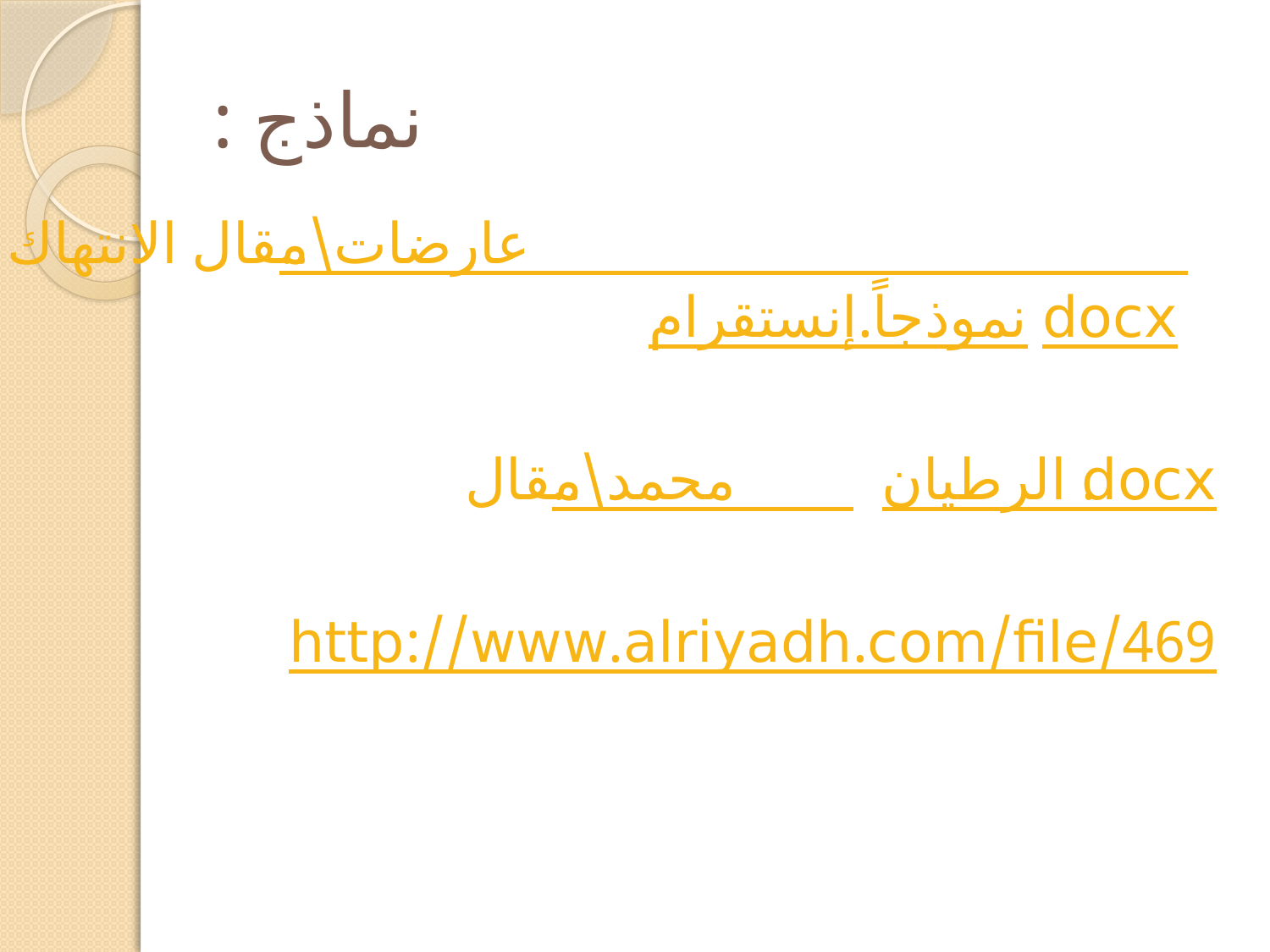

# نماذج :
..\مقال الانتهاك الناعم للطفولة عارضات إنستقرام نموذجاً.docx

..\مقال محمد الرطيان.docx

http://www.alriyadh.com/file/469